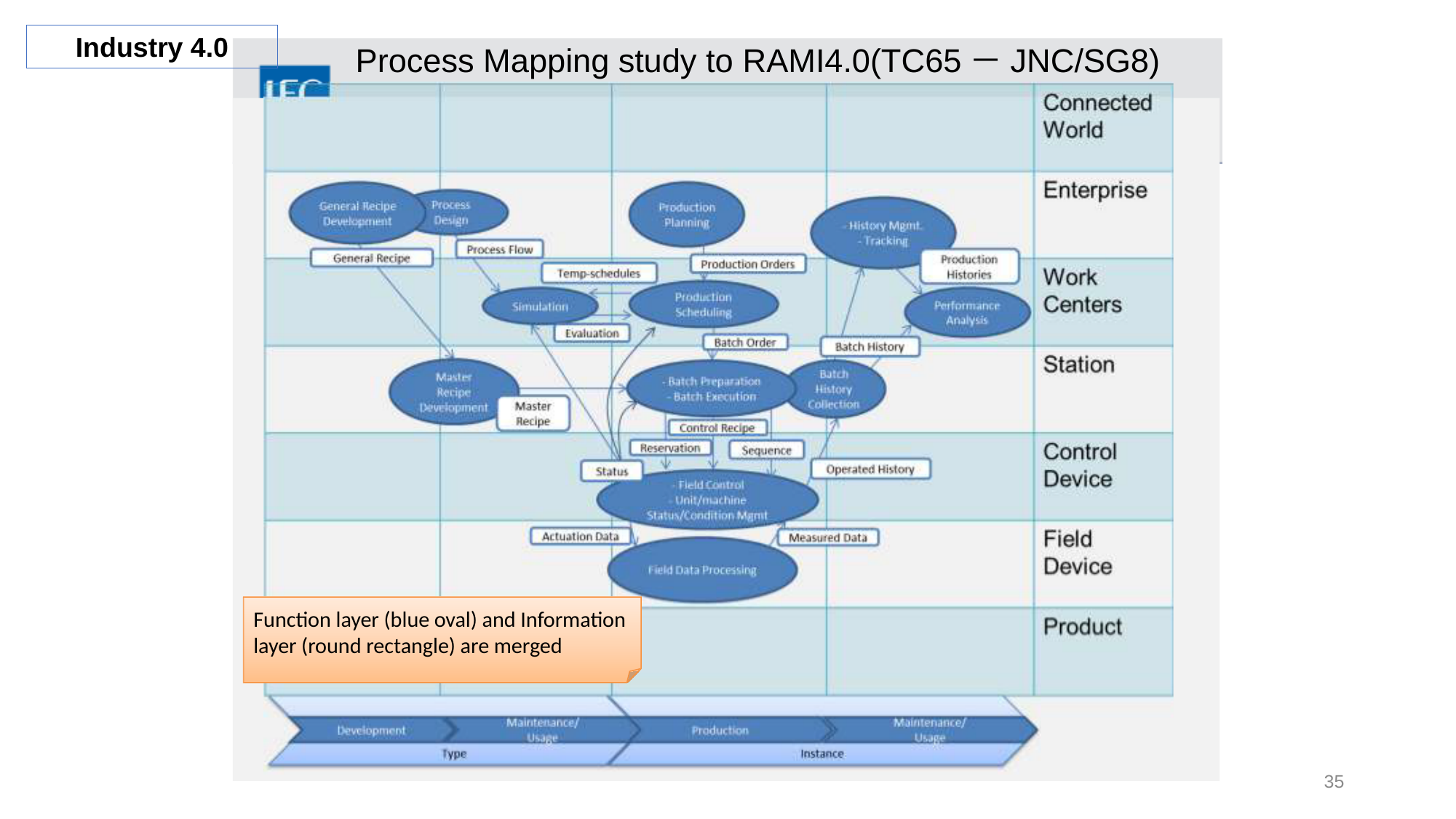

Industry 4.0

# Process Mapping study to RAMI4.0(TC65－JNC/SG8)

Function layer (blue oval) and Information  layer (round rectangle) are merged

35